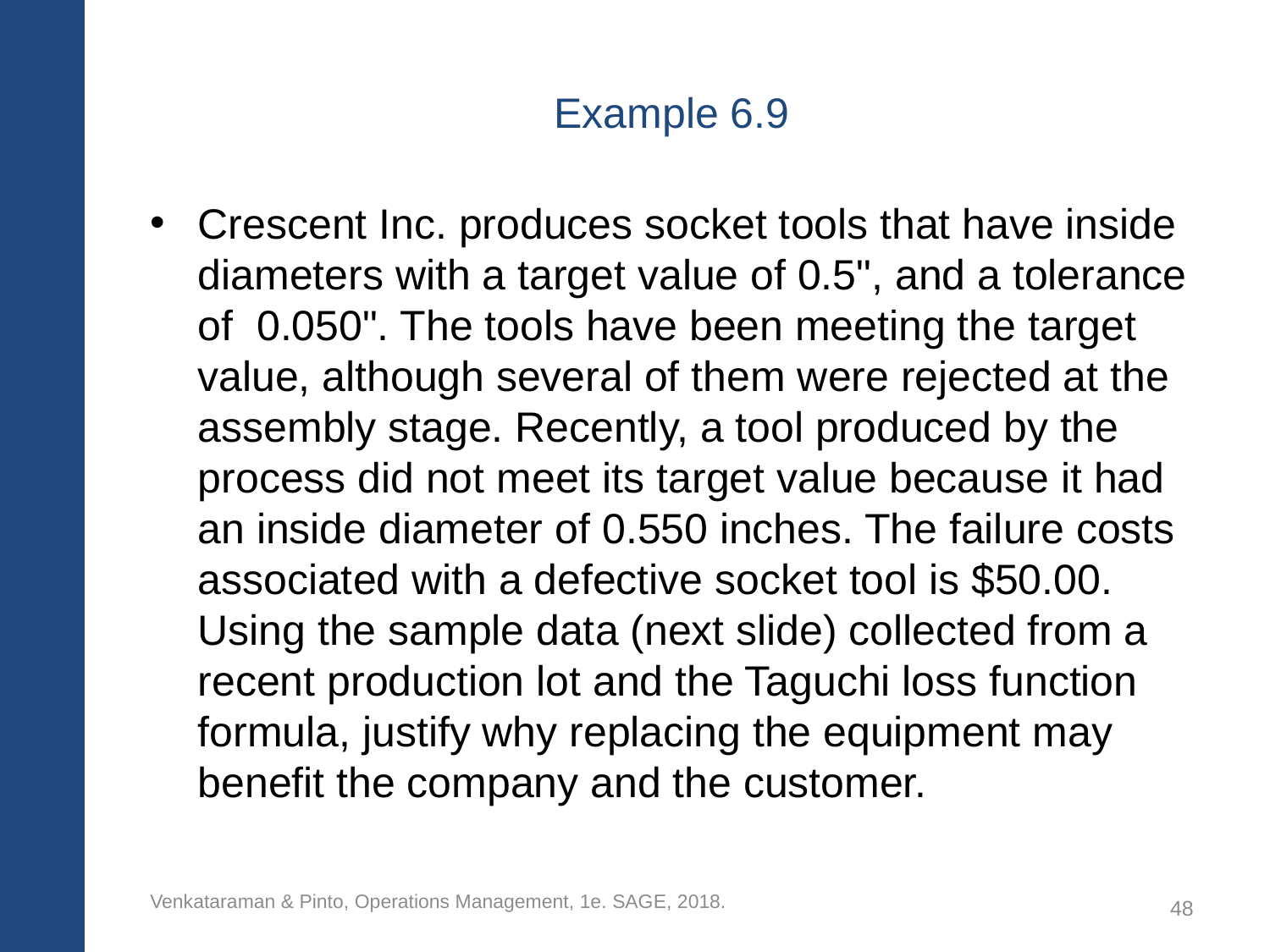

# Example 6.9
Crescent Inc. produces socket tools that have inside diameters with a target value of 0.5", and a tolerance of  0.050". The tools have been meeting the target value, although several of them were rejected at the assembly stage. Recently, a tool produced by the process did not meet its target value because it had an inside diameter of 0.550 inches. The failure costs associated with a defective socket tool is $50.00. Using the sample data (next slide) collected from a recent production lot and the Taguchi loss function formula, justify why replacing the equipment may benefit the company and the customer.
Venkataraman & Pinto, Operations Management, 1e. SAGE, 2018.
48